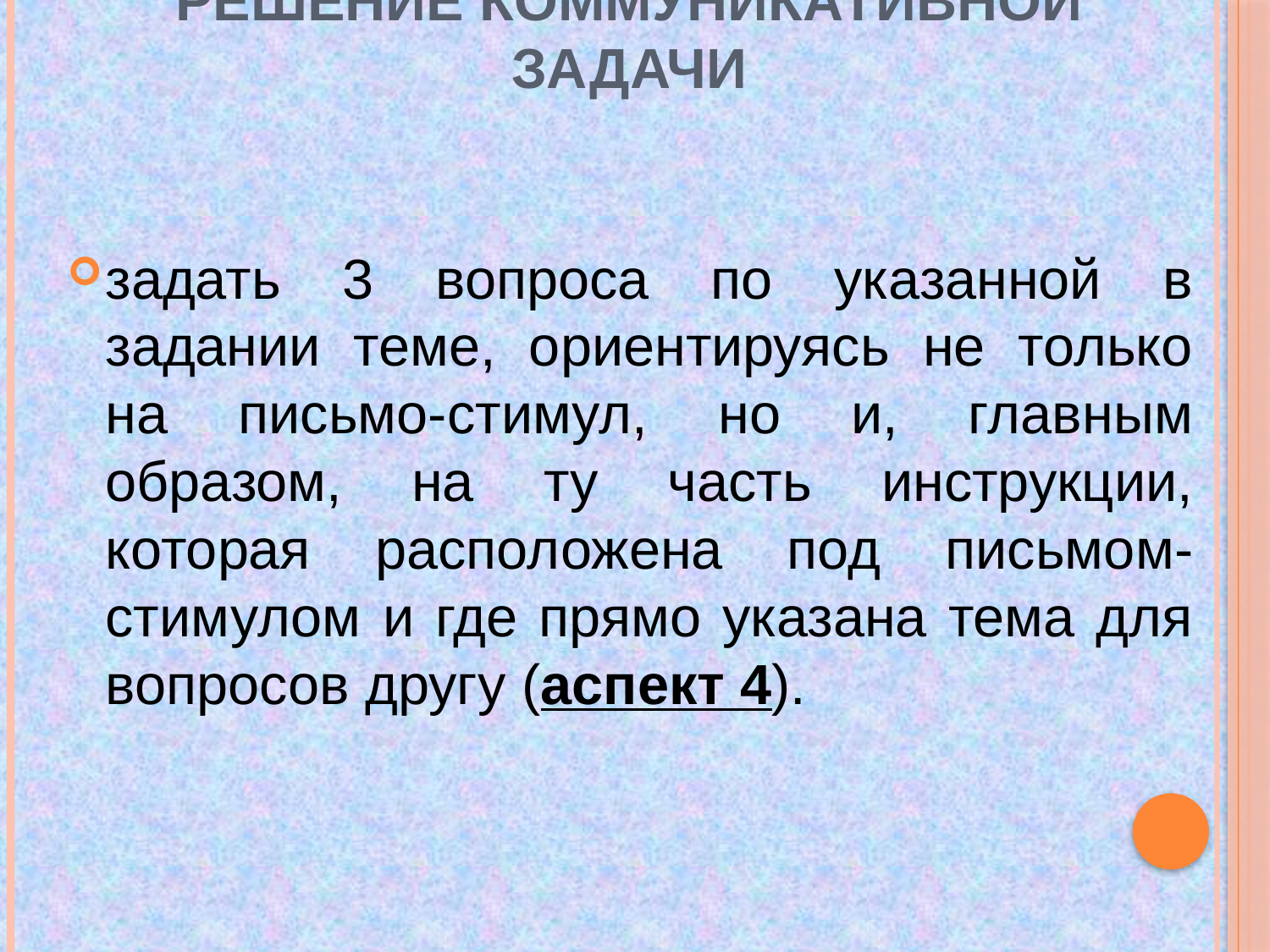

# Решение коммуникативной задачи
задать 3 вопроса по указанной в задании теме, ориентируясь не только на письмо-стимул, но и, главным образом, на ту часть инструкции, которая расположена под письмом-стимулом и где прямо указана тема для вопросов другу (аспект 4).